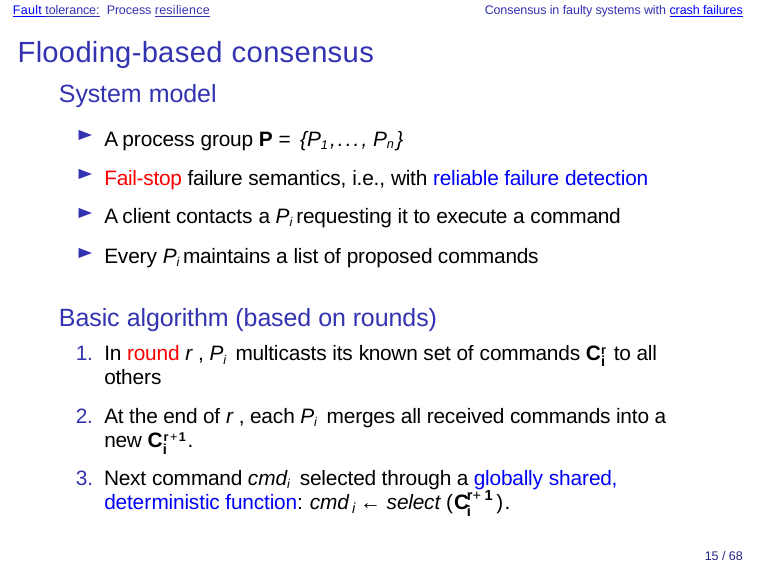

Fault tolerance: Process resilience	Consensus in faulty systems with crash failures
# Flooding-based consensus
System model
A process group P = {P1,..., Pn}
Fail-stop failure semantics, i.e., with reliable failure detection
A client contacts a Pi requesting it to execute a command
Every Pi maintains a list of proposed commands

Basic algorithm (based on rounds)
1. In round r , Pi multicasts its known set of commands Cr to all
i
others
2. At the end of r , each Pi merges all received commands into a
new Cr+1.
i
3. Next command cmdi selected through a globally shared,
r+1
deterministic function: cmd  ← select (C	).
i
i
15 / 68